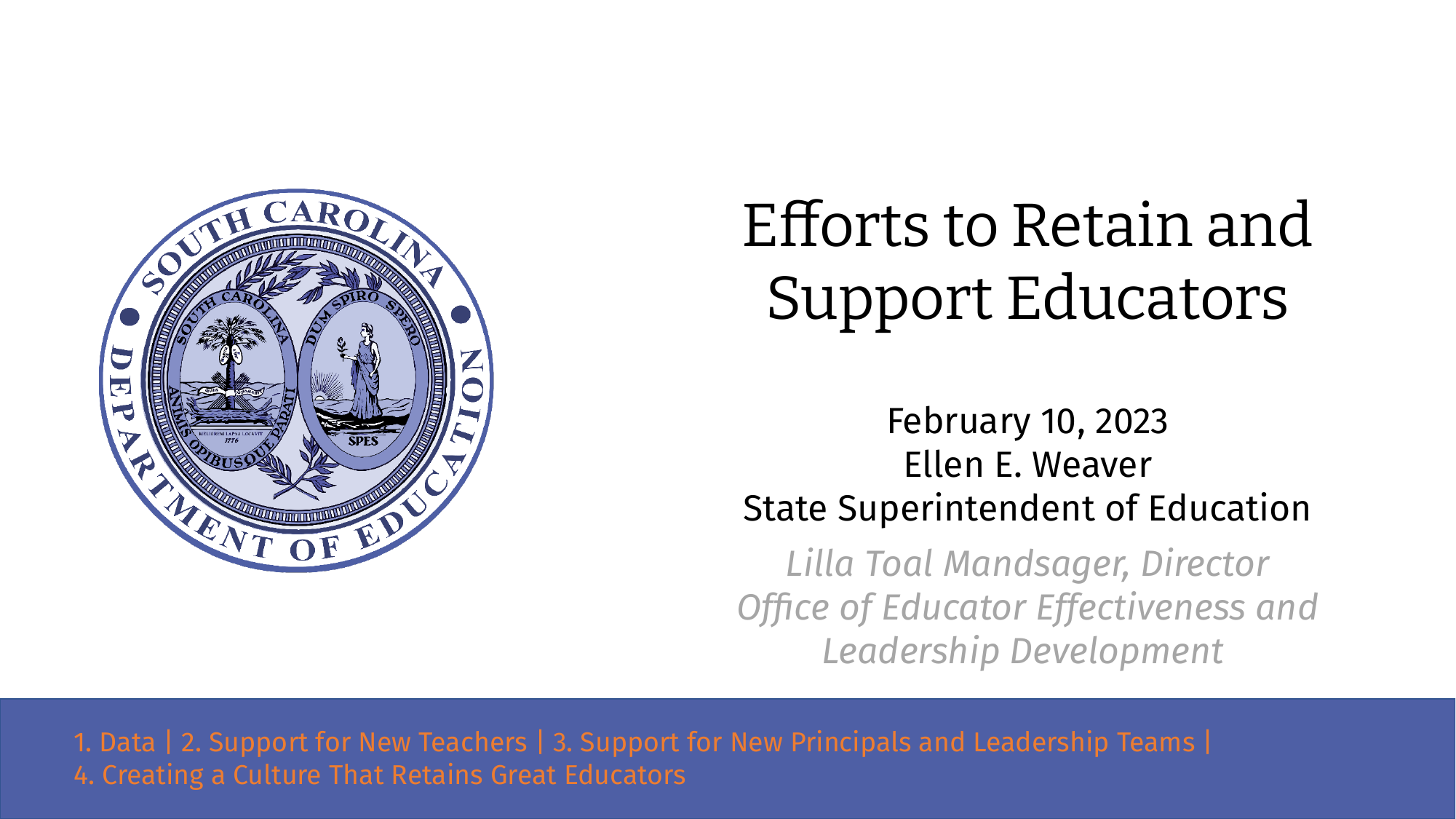

# Efforts to Retain and Support Educators
February 10, 2023
Ellen E. Weaver
State Superintendent of Education
Lilla Toal Mandsager, Director
Office of Educator Effectiveness and Leadership Development
1. Data | 2. Support for New Teachers | 3. Support for New Principals and Leadership Teams |
4. Creating a Culture That Retains Great Educators